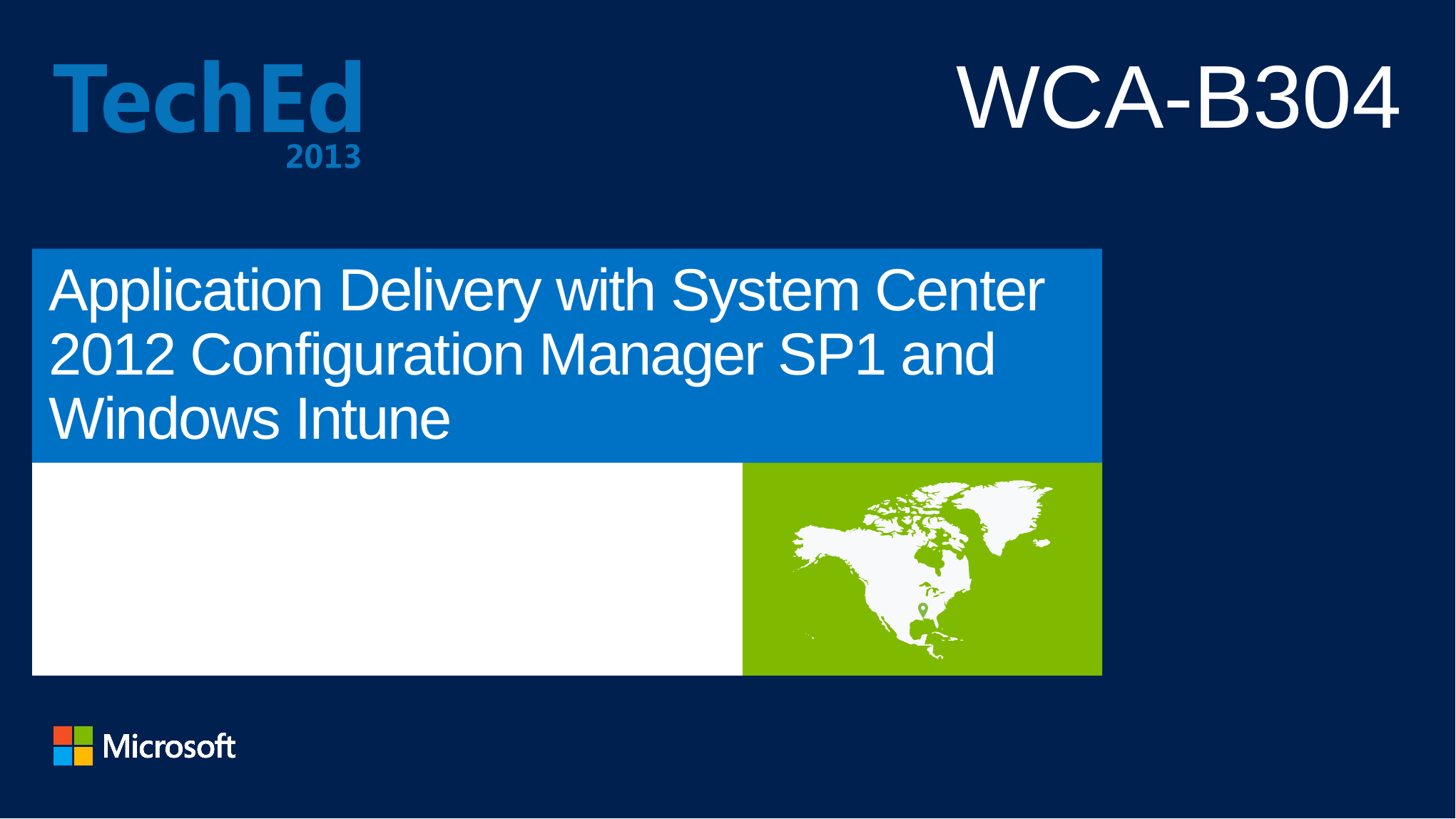

WCA-B304
# Application Delivery with System Center 2012 Configuration Manager SP1 and Windows Intune
Dilip Radhakrishnan
Adeep Cheema

Microsoft Corporation